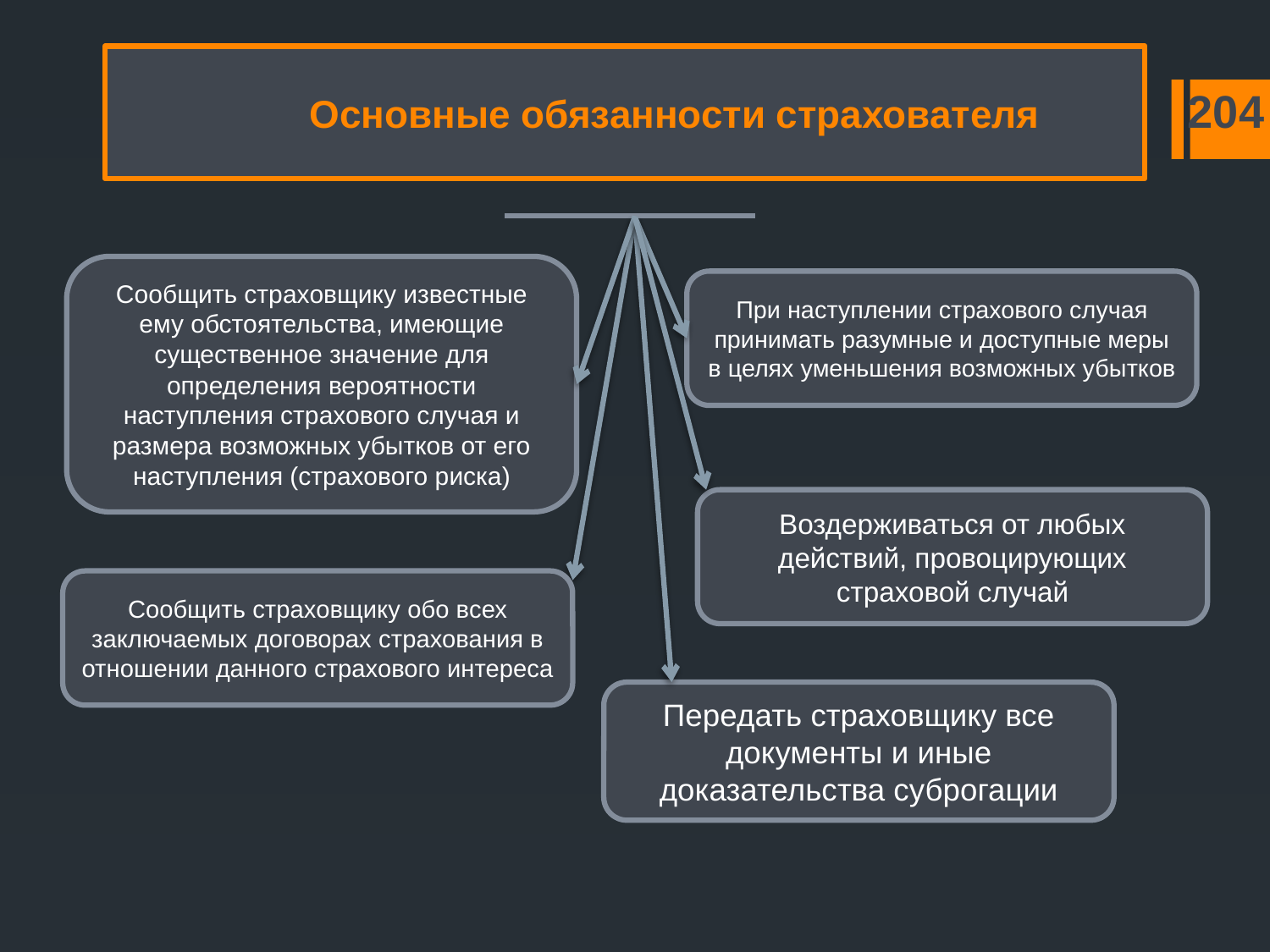

Основные обязанности страхователя
204
Сообщить страховщику известные ему обстоятельства, имеющие существенное значение для определения вероятности наступления страхового случая и размера возможных убытков от его наступления (страхового риска)
При наступлении страхового случая принимать разумные и доступные меры в целях уменьшения возможных убытков
Воздерживаться от любых действий, провоцирующих страховой случай
Сообщить страховщику обо всех заключаемых договорах страхования в отношении данного страхового интереса
Передать страховщику все документы и иные доказательства суброгации